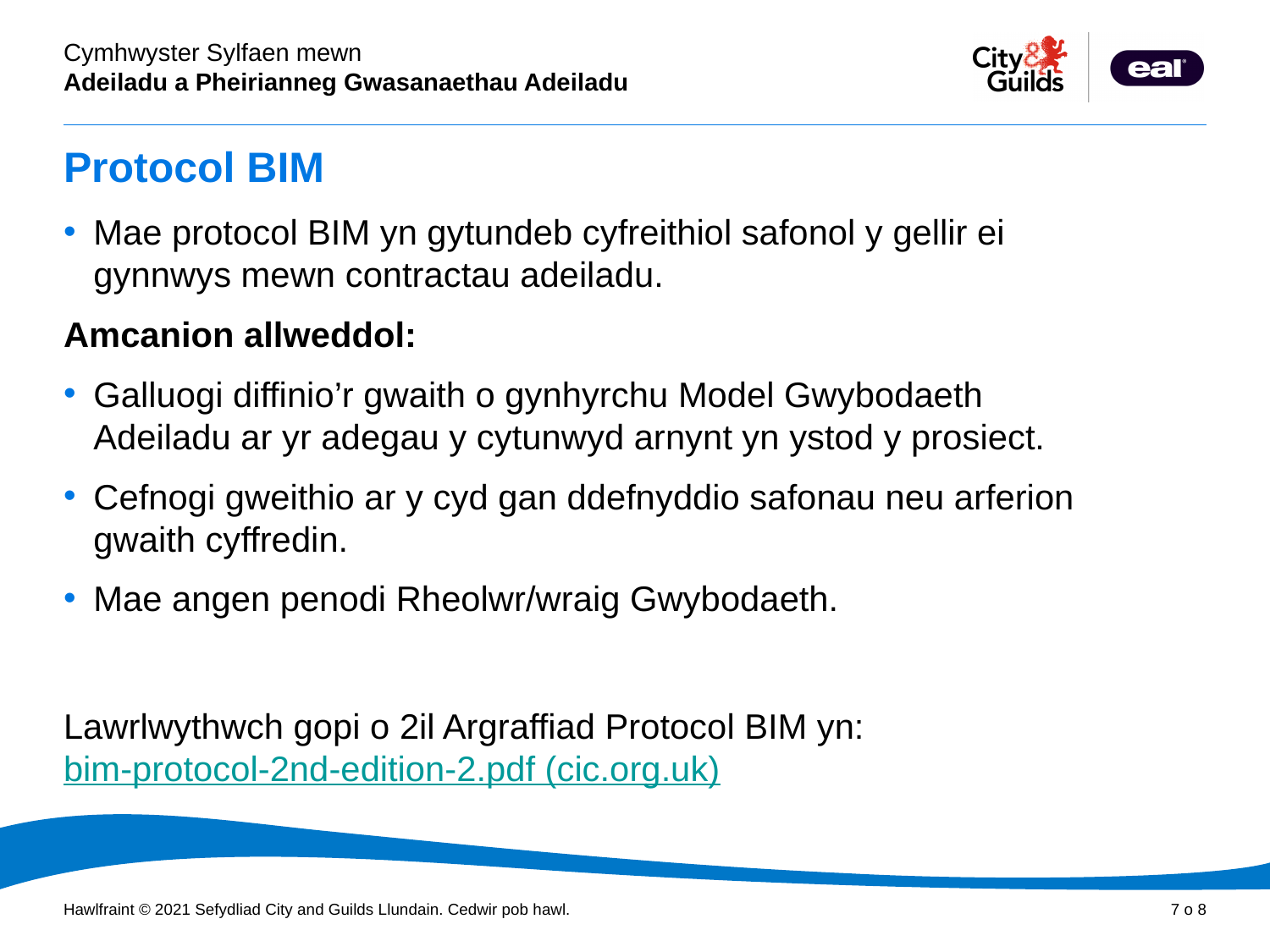

# Protocol BIM
Mae protocol BIM yn gytundeb cyfreithiol safonol y gellir ei gynnwys mewn contractau adeiladu.
Amcanion allweddol:
Galluogi diffinio’r gwaith o gynhyrchu Model Gwybodaeth Adeiladu ar yr adegau y cytunwyd arnynt yn ystod y prosiect.
Cefnogi gweithio ar y cyd gan ddefnyddio safonau neu arferion gwaith cyffredin.
Mae angen penodi Rheolwr/wraig Gwybodaeth.

Lawrlwythwch gopi o 2il Argraffiad Protocol BIM yn: bim-protocol-2nd-edition-2.pdf (cic.org.uk)

style for sources.